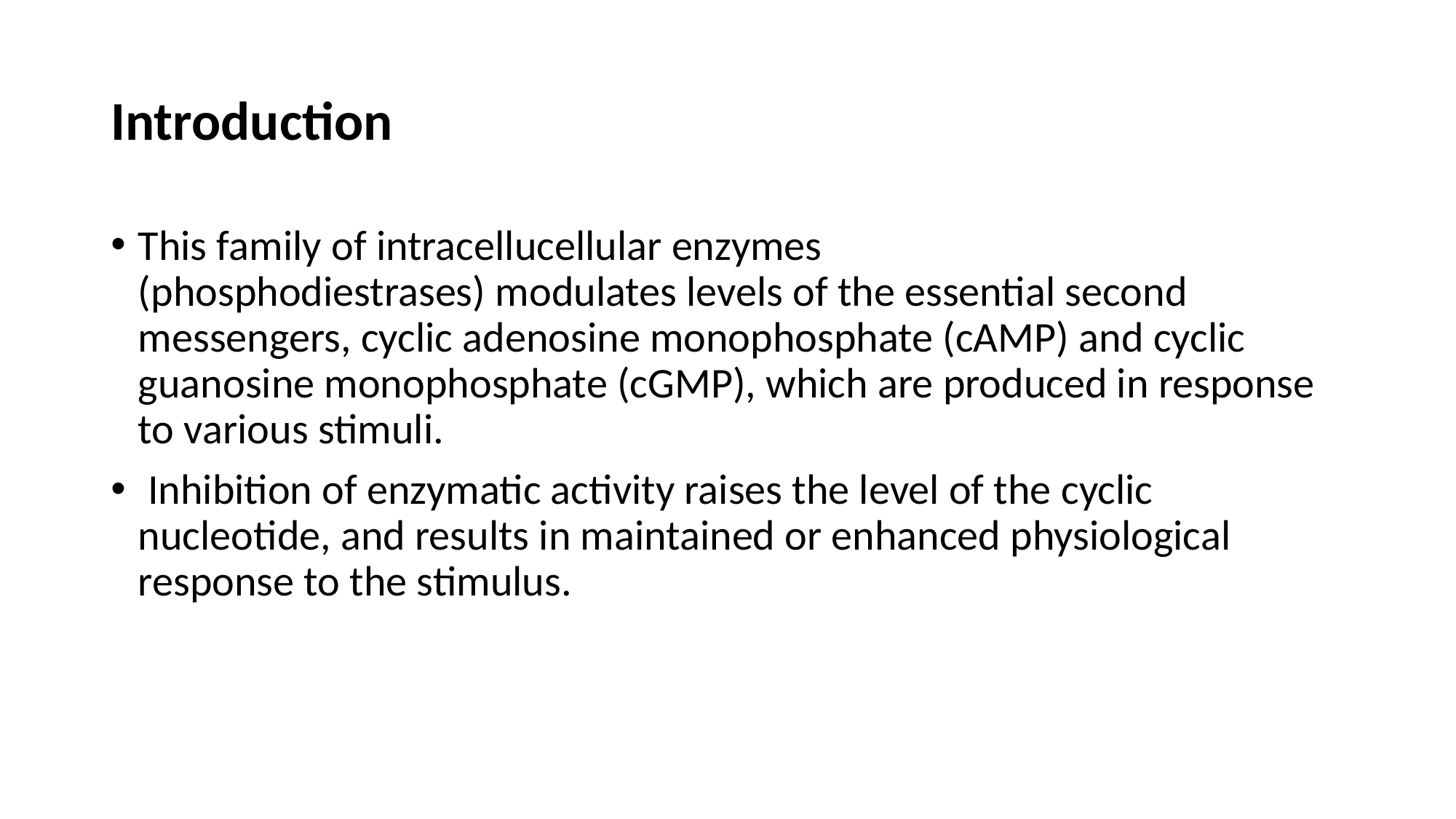

# Introduction
This family of intracellucellular enzymes  (phosphodiestrases) modulates levels of the essential second messengers, cyclic adenosine monophosphate (cAMP) and cyclic guanosine monophosphate (cGMP), which are produced in response to various stimuli.
 Inhibition of enzymatic activity raises the level of the cyclic nucleotide, and results in maintained or enhanced physiological response to the stimulus.